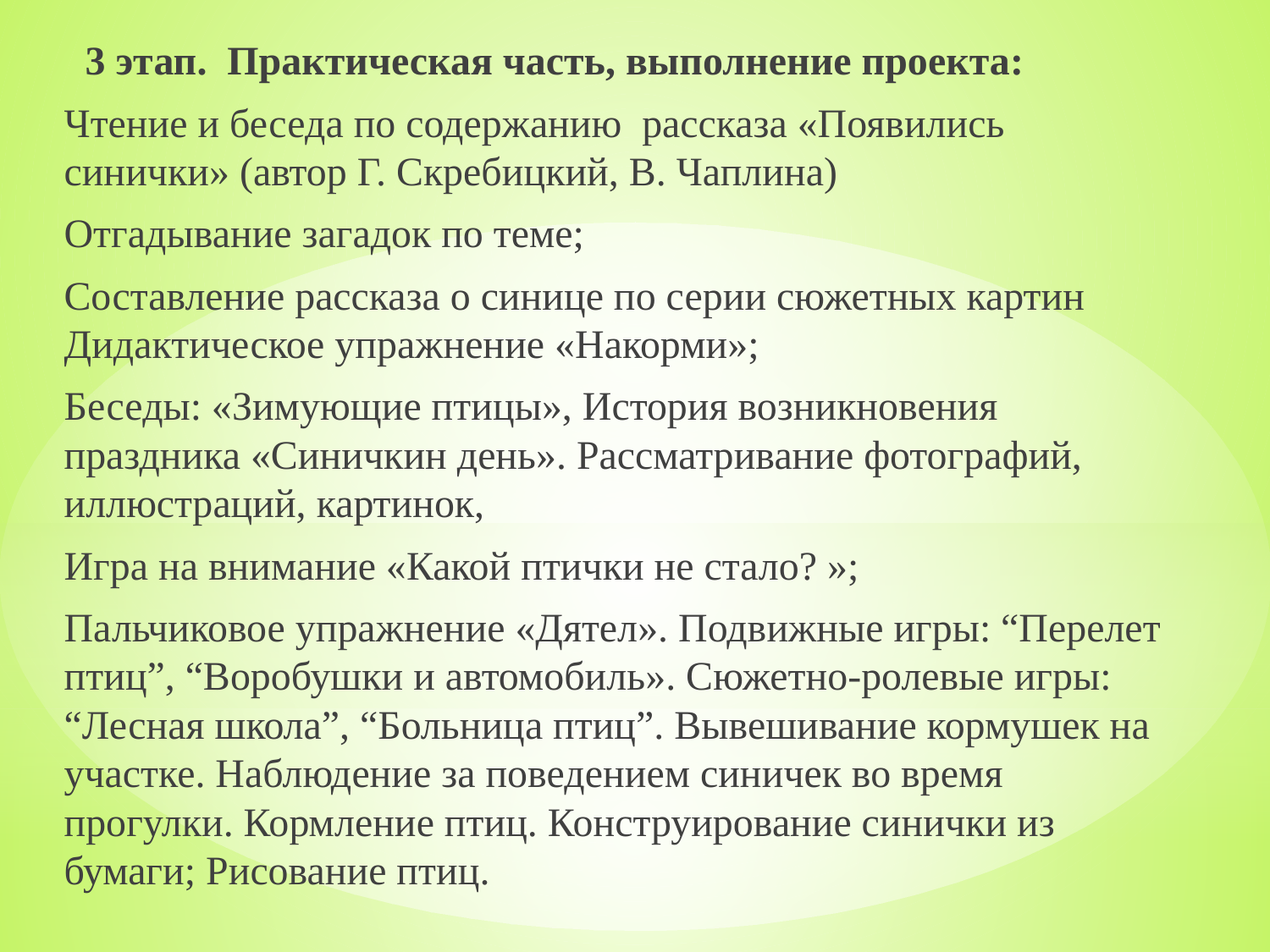

3 этап.  Практическая часть, выполнение проекта:
Чтение и беседа по содержанию  рассказа «Появились синички» (автор Г. Скребицкий, В. Чаплина)
Отгадывание загадок по теме;
Составление рассказа о синице по серии сюжетных картин Дидактическое упражнение «Накорми»;
Беседы: «Зимующие птицы», История возникновения праздника «Синичкин день». Рассматривание фотографий, иллюстраций, картинок,
Игра на внимание «Какой птички не стало? »;
Пальчиковое упражнение «Дятел». Подвижные игры: “Перелет птиц”, “Воробушки и автомобиль». Сюжетно-ролевые игры: “Лесная школа”, “Больница птиц”. Вывешивание кормушек на участке. Наблюдение за поведением синичек во время прогулки. Кормление птиц. Конструирование синички из бумаги; Рисование птиц.